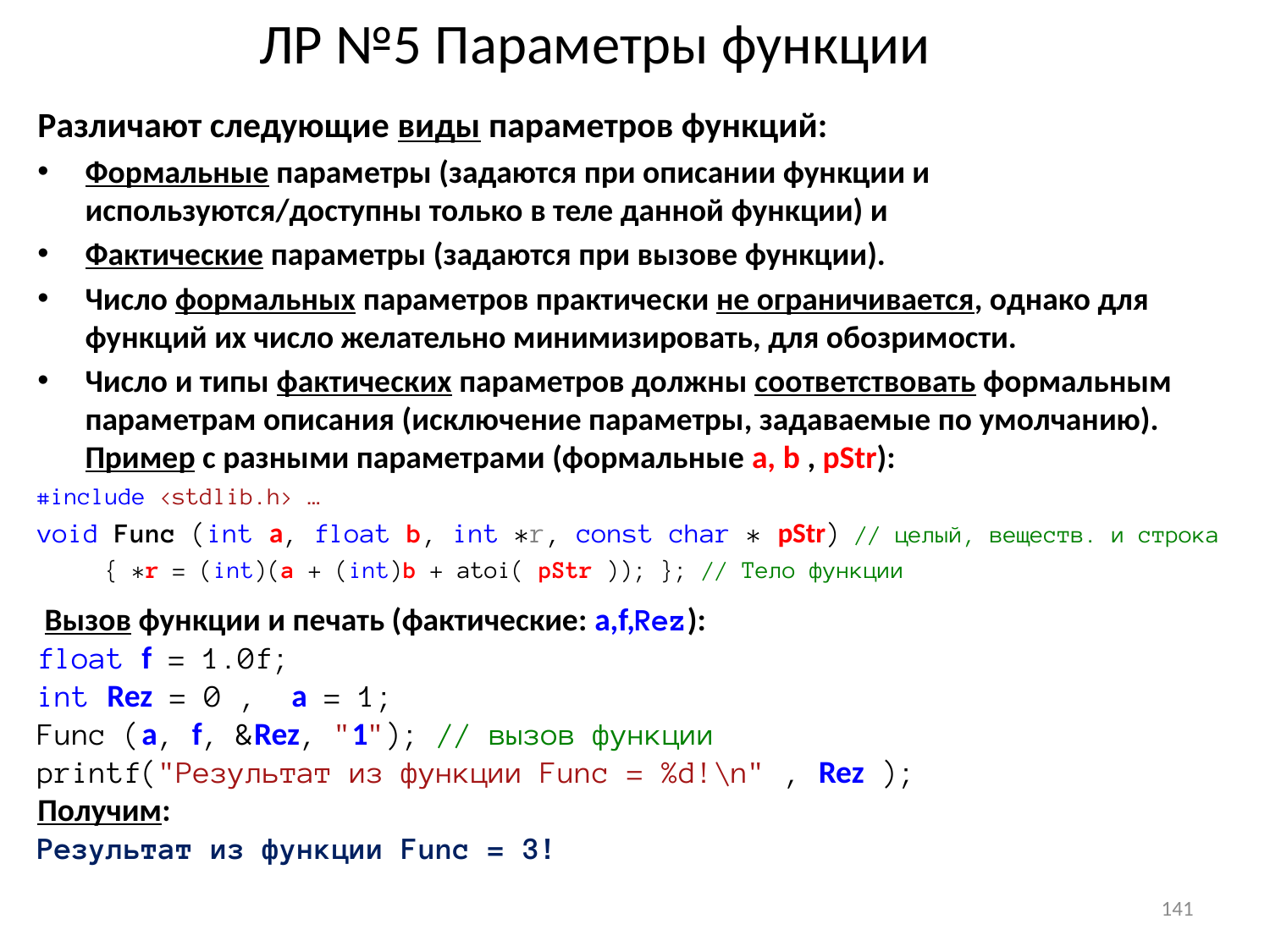

# ЛР №5 Параметры функции
Различают следующие виды параметров функций:
Формальные параметры (задаются при описании функции и используются/доступны только в теле данной функции) и
Фактические параметры (задаются при вызове функции).
Число формальных параметров практически не ограничивается, однако для функций их число желательно минимизировать, для обозримости.
Число и типы фактических параметров должны соответствовать формальным параметрам описания (исключение параметры, задаваемые по умолчанию). Пример с разными параметрами (формальные а, b , pStr):
#include <stdlib.h> …
void Func (int a, float b, int *r, const char * pStr) // целый, веществ. и строка
{ *r = (int)(a + (int)b + atoi( pStr )); }; // Тело функции
Вызов функции и печать (фактические: a,f,Rez):
float f = 1.0f;
int Rez = 0 ,  a = 1;
Func (a, f, &Rez, "1"); // вызов функции
printf("Результат из функции Func = %d!\n" , Rez );
Получим:
Результат из функции Func = 3!

141